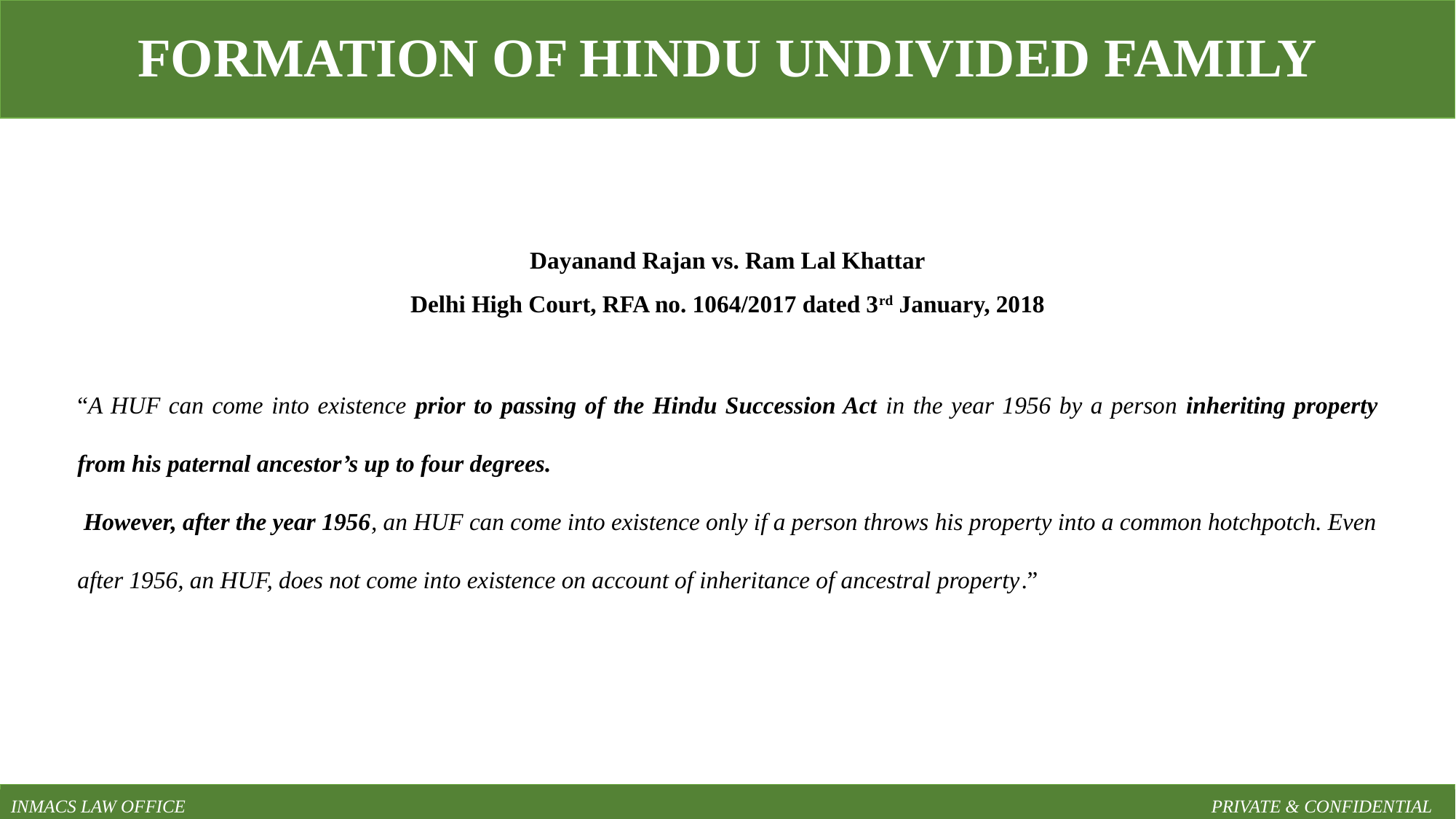

FORMATION OF HINDU UNDIVIDED FAMILY
Dayanand Rajan vs. Ram Lal Khattar
Delhi High Court, RFA no. 1064/2017 dated 3rd January, 2018

“A HUF can come into existence prior to passing of the Hindu Succession Act in the year 1956 by a person inheriting property from his paternal ancestor’s up to four degrees.
 However, after the year 1956, an HUF can come into existence only if a person throws his property into a common hotchpotch. Even after 1956, an HUF, does not come into existence on account of inheritance of ancestral property.”

INMACS LAW OFFICE										PRIVATE & CONFIDENTIAL